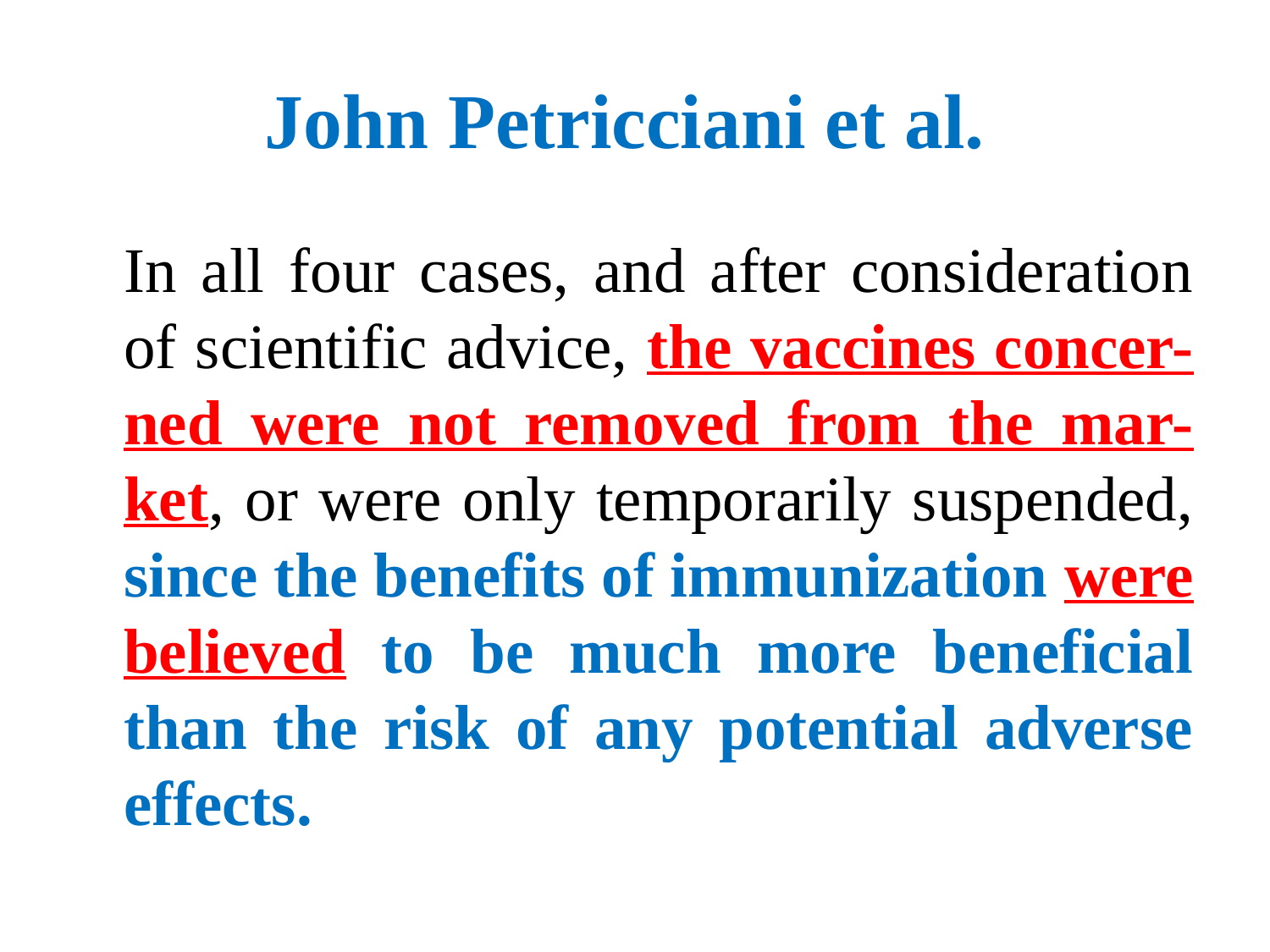

# John Petricciani et al.
	In all four cases, and after consideration of scientific advice, the vaccines concer-ned were not removed from the mar-ket, or were only temporarily suspended, since the benefits of immunization were believed to be much more beneficial than the risk of any potential adverse effects.